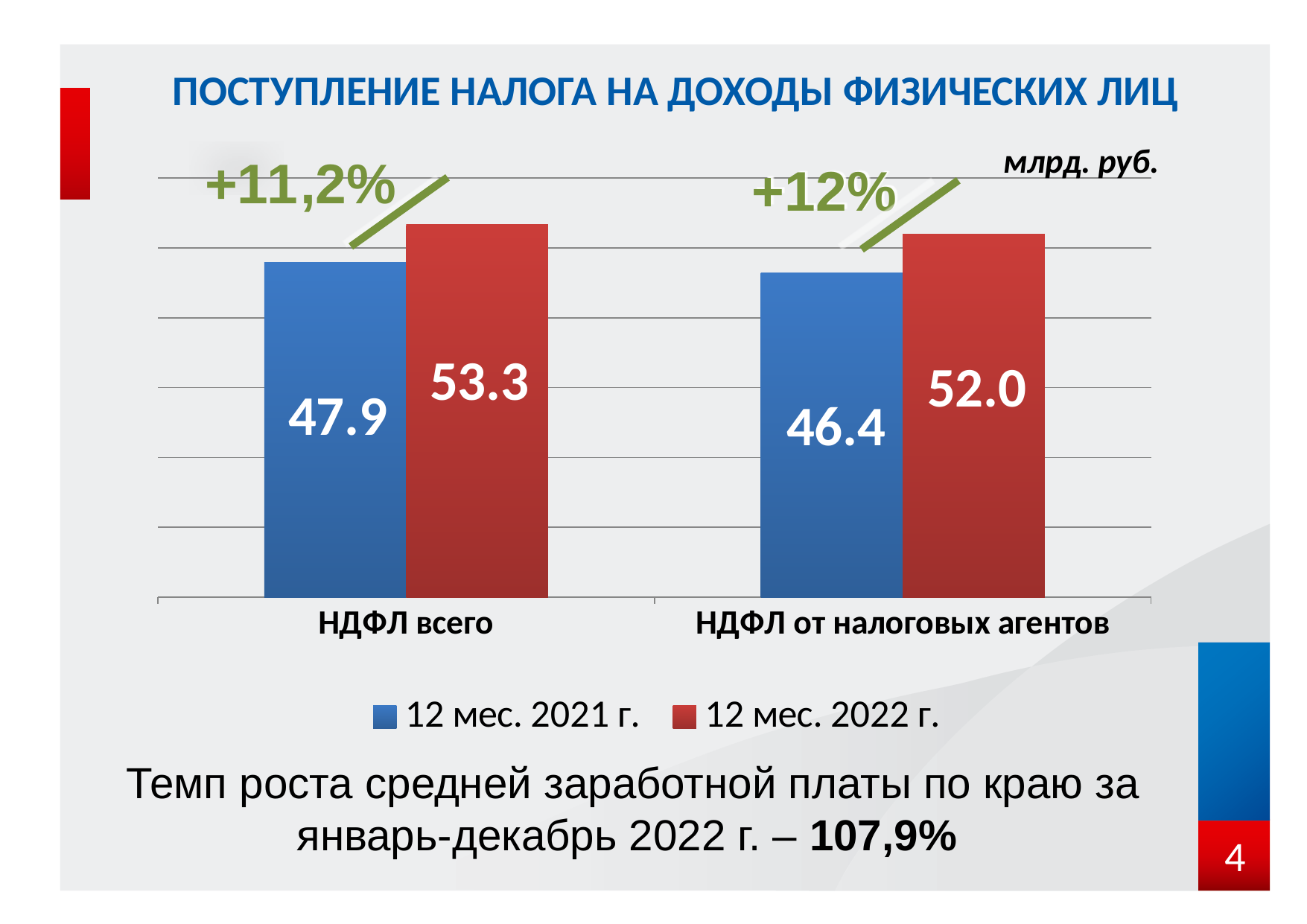

ПОСТУПЛЕНИЕ НАЛОГА НА ДОХОДЫ ФИЗИЧЕСКИХ ЛИЦ

### Chart

| Category | 12 мес. 2021 г. | 12 мес. 2022 г. |
|---|---|---|
| НДФЛ всего | 47.9 | 53.3 |
| НДФЛ от налоговых агентов | 46.4 | 52.0 |
млрд. руб.

Темп роста средней заработной платы по краю за январь-декабрь 2022 г. – 107,9%
4